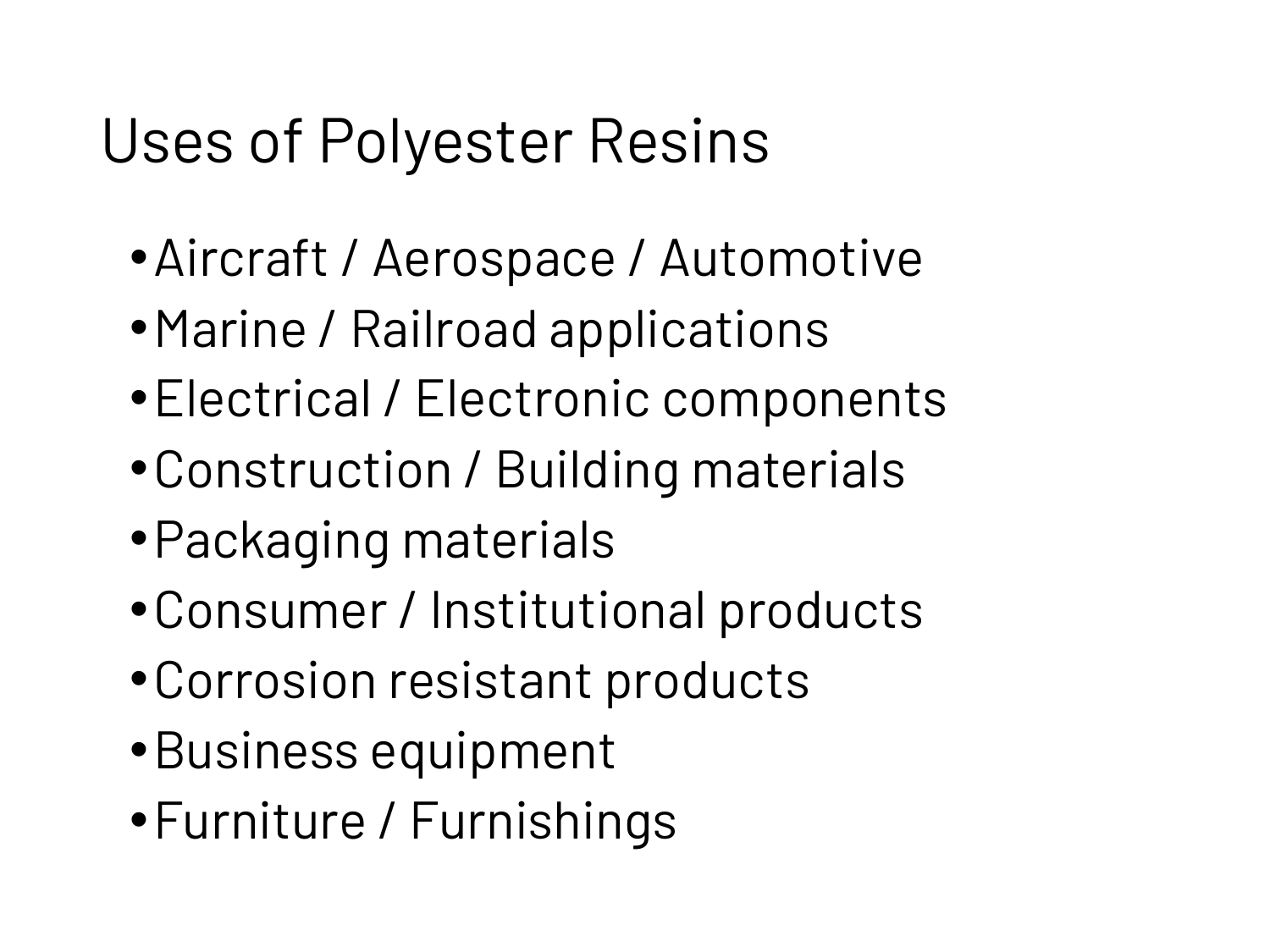

# Uses of Polyester Resins
Aircraft / Aerospace / Automotive
Marine / Railroad applications
Electrical / Electronic components
Construction / Building materials
Packaging materials
Consumer / Institutional products
Corrosion resistant products
Business equipment
Furniture / Furnishings